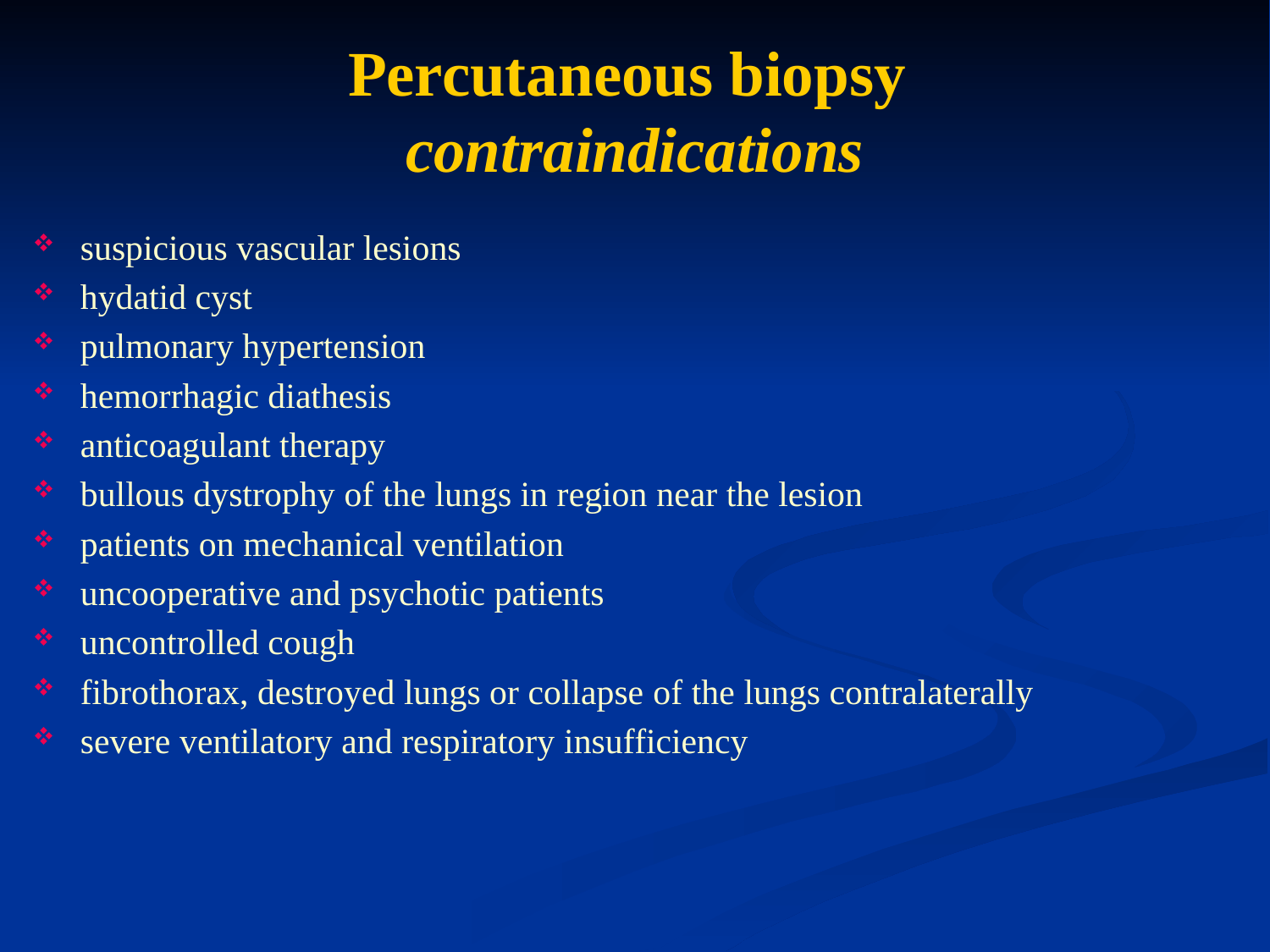

# Percutaneous biopsy contraindications
suspicious vascular lesions
hydatid cyst
pulmonary hypertension
hemorrhagic diathesis
anticoagulant therapy
bullous dystrophy of the lungs in region near the lesion
patients on mechanical ventilation
uncooperative and psychotic patients
uncontrolled cough
fibrothorax, destroyed lungs or collapse of the lungs contralaterally
severe ventilatory and respiratory insufficiency